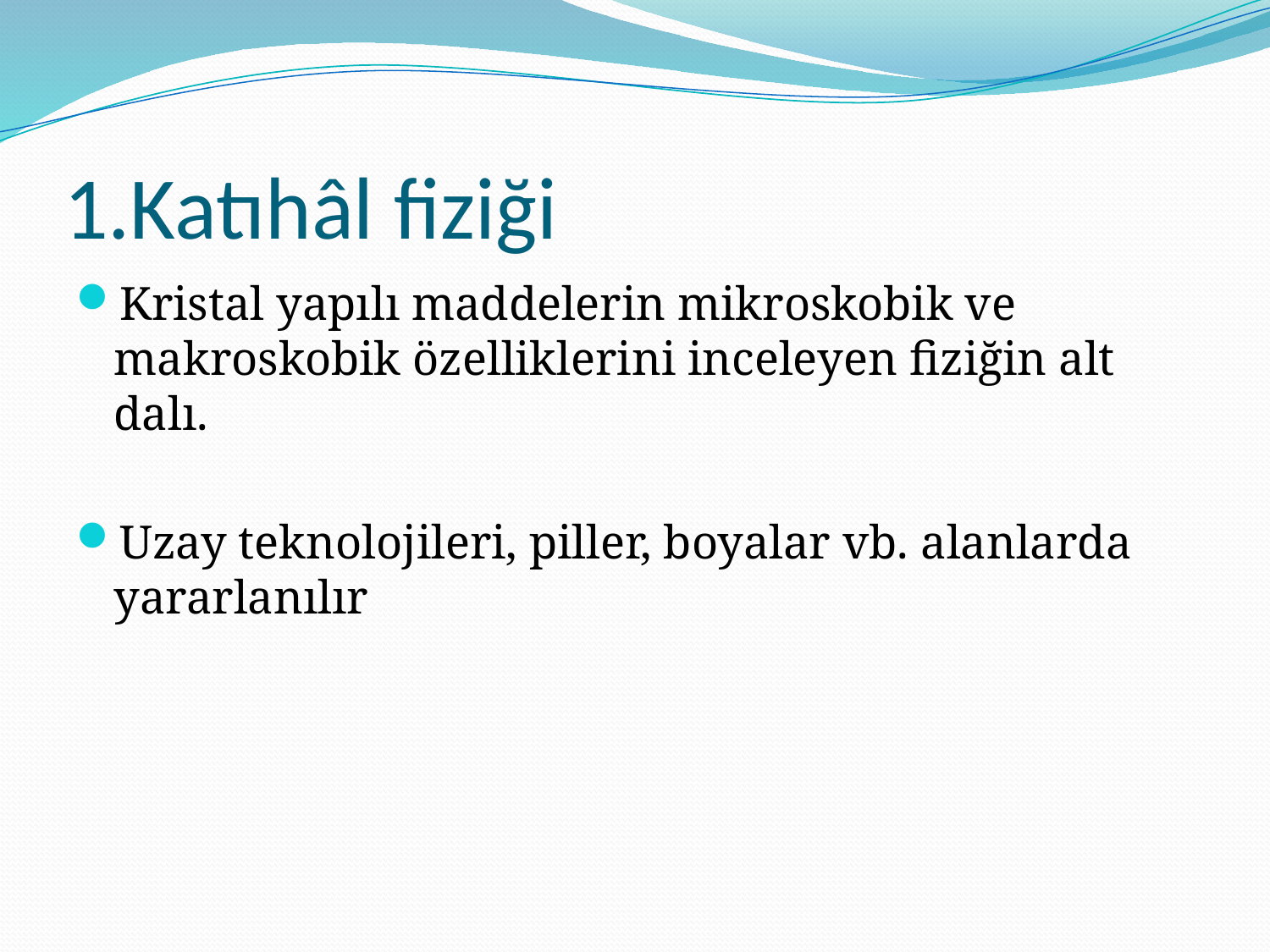

# 1.Katıhâl fiziği
Kristal yapılı maddelerin mikroskobik ve makroskobik özelliklerini inceleyen fiziğin alt dalı.

Uzay teknolojileri, piller, boyalar vb. alanlarda yararlanılır